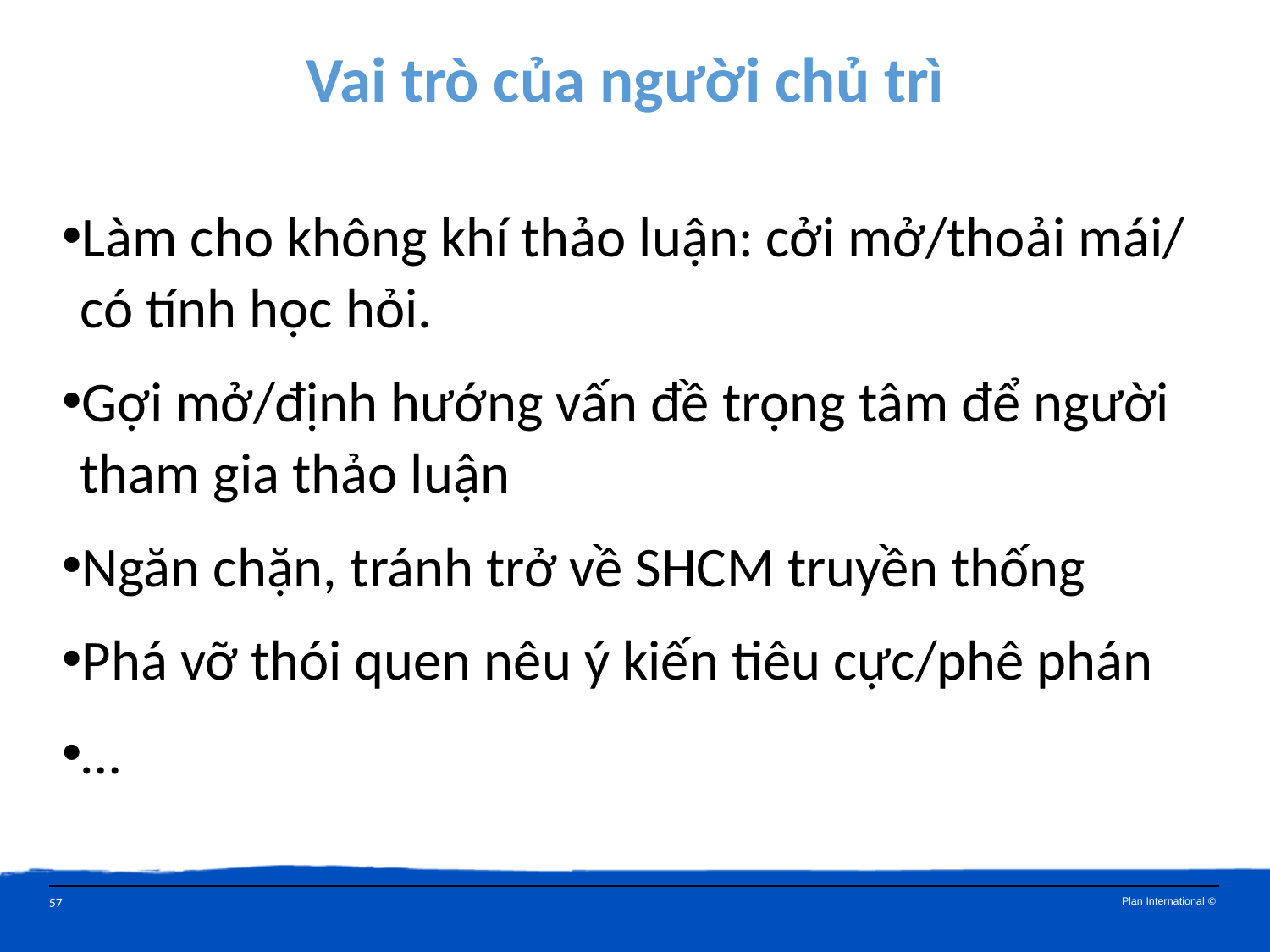

Vai trò của người chủ trì

Làm cho không khí thảo luận: cởi mở/thoải mái/ có tính học hỏi.
Gợi mở/định hướng vấn đề trọng tâm để người tham gia thảo luận
Ngăn chặn, tránh trở về SHCM truyền thống
Phá vỡ thói quen nêu ý kiến tiêu cực/phê phán
…

57